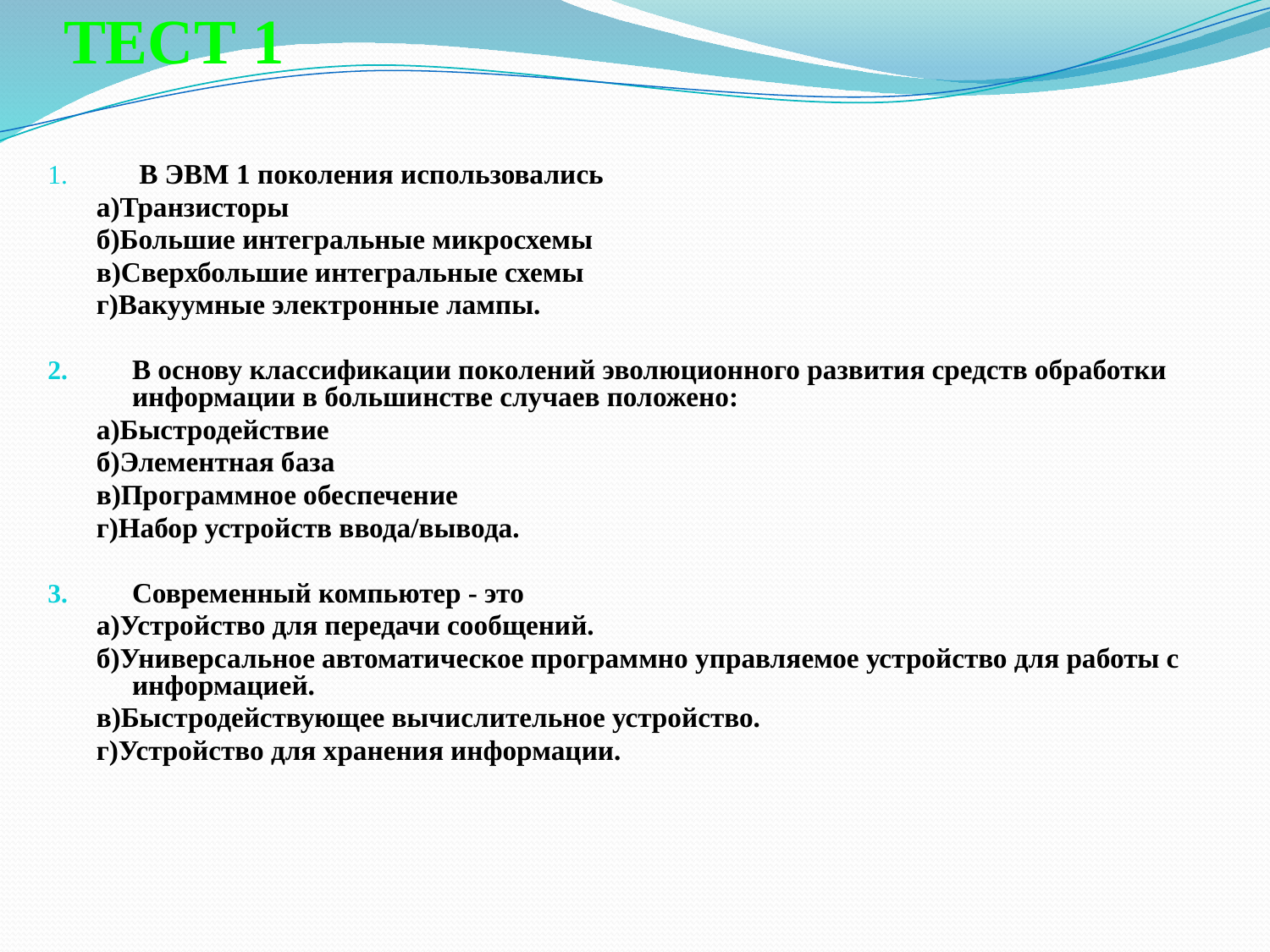

# ТЕСТ 1
 В ЭВМ 1 поколения использовались
       а)Транзисторы
       б)Большие интегральные микросхемы
       в)Сверхбольшие интегральные схемы
       г)Вакуумные электронные лампы.

В основу классификации поколений эволюционного развития средств обработки информации в большинстве случаев положено:
       а)Быстродействие
       б)Элементная база
       в)Программное обеспечение
       г)Набор устройств ввода/вывода.

Современный компьютер - это
       а)Устройство для передачи сообщений.
       б)Универсальное автоматическое программно управляемое устройство для работы с информацией.
       в)Быстродействующее вычислительное устройство.
       г)Устройство для хранения информации.